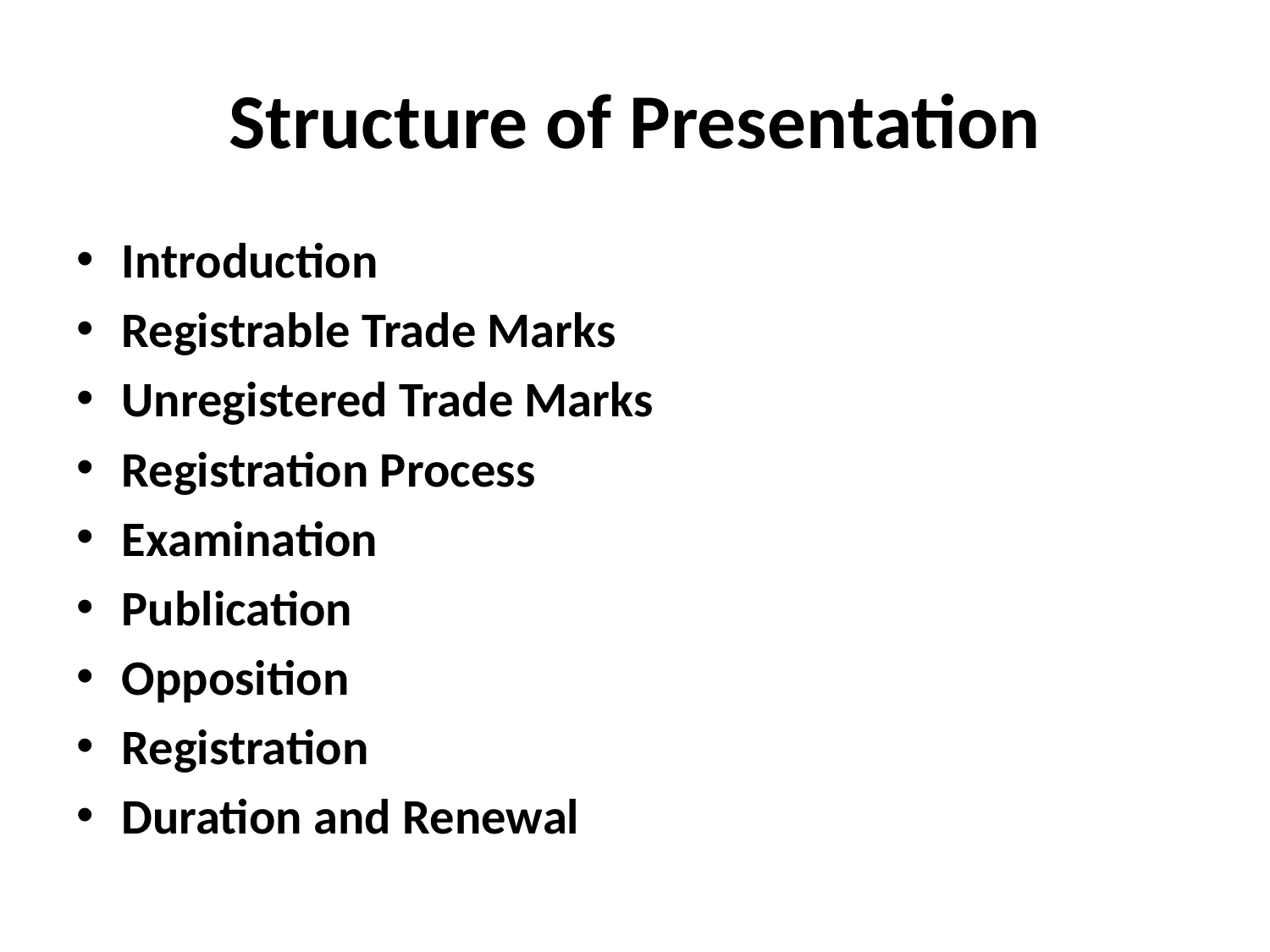

# Structure of Presentation
Introduction
Registrable Trade Marks
Unregistered Trade Marks
Registration Process
Examination
Publication
Opposition
Registration
Duration and Renewal